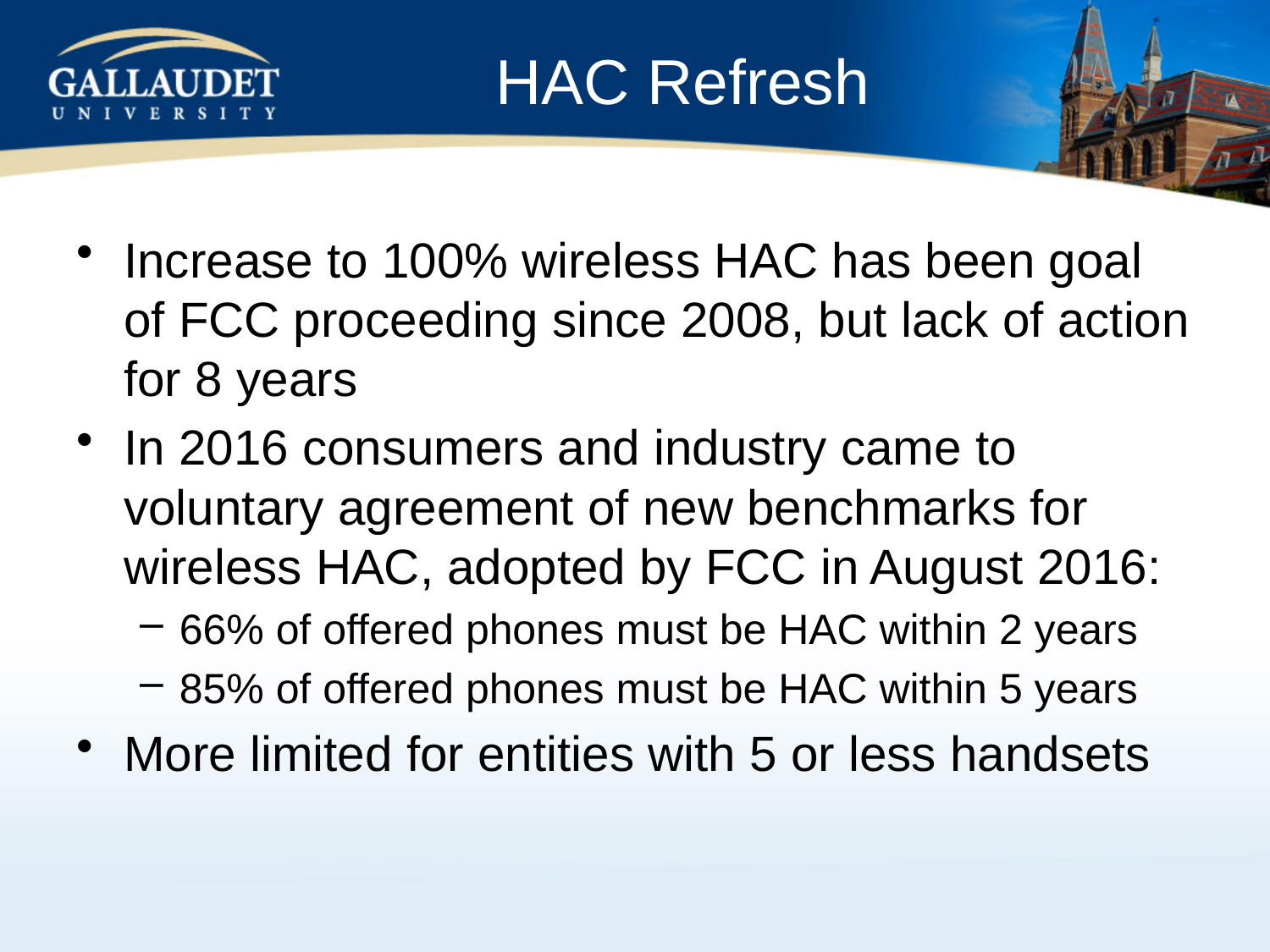

# HAC Refresh
Increase to 100% wireless HAC has been goal of FCC proceeding since 2008, but lack of action for 8 years
In 2016 consumers and industry came to voluntary agreement of new benchmarks for wireless HAC, adopted by FCC in August 2016:
66% of offered phones must be HAC within 2 years
85% of offered phones must be HAC within 5 years
More limited for entities with 5 or less handsets